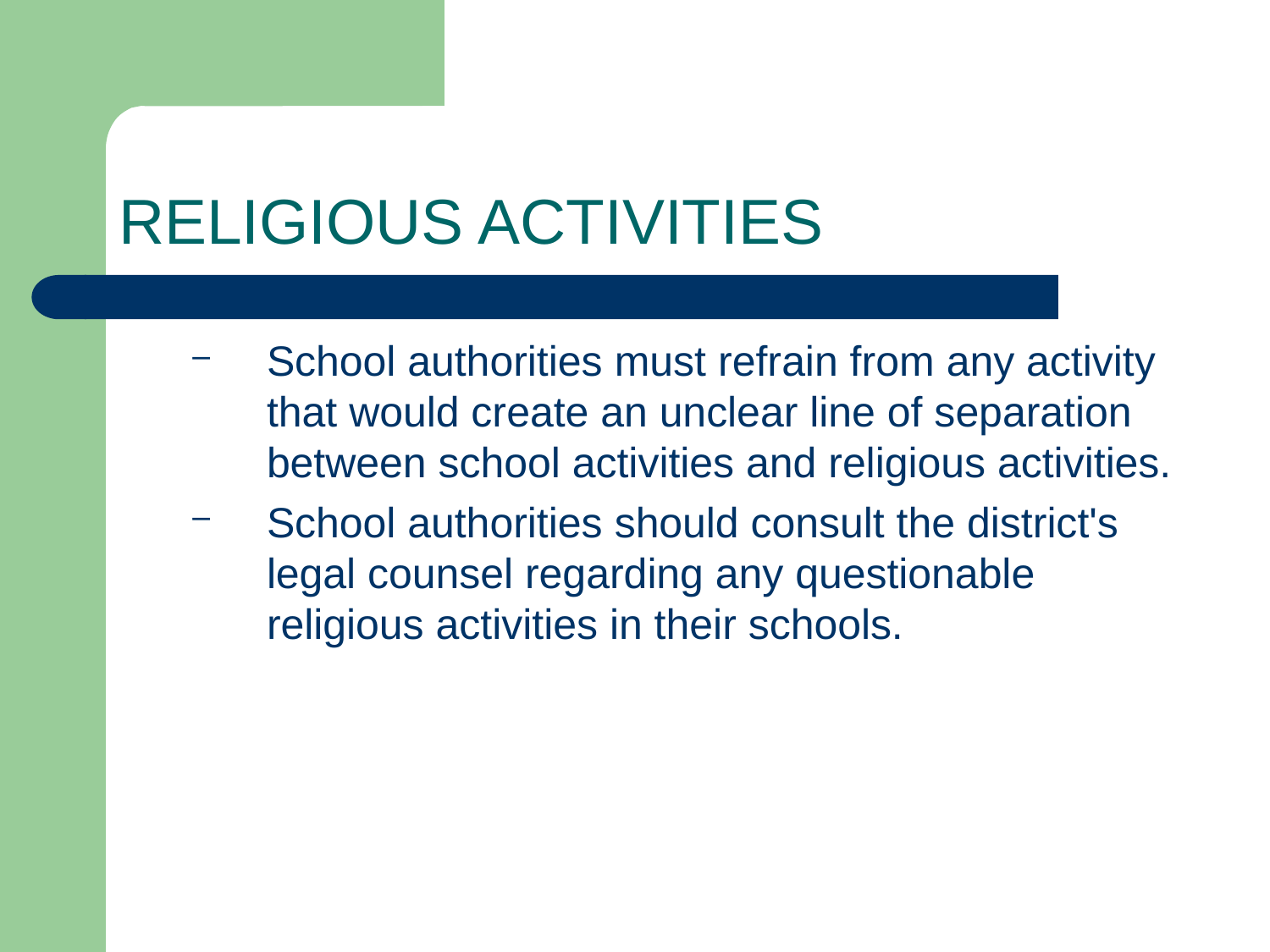

# RELIGIOUS ACTIVITIES
School authorities must refrain from any activity that would create an unclear line of separation between school activities and religious activities.
School authorities should consult the district's legal counsel regarding any questionable religious activities in their schools.